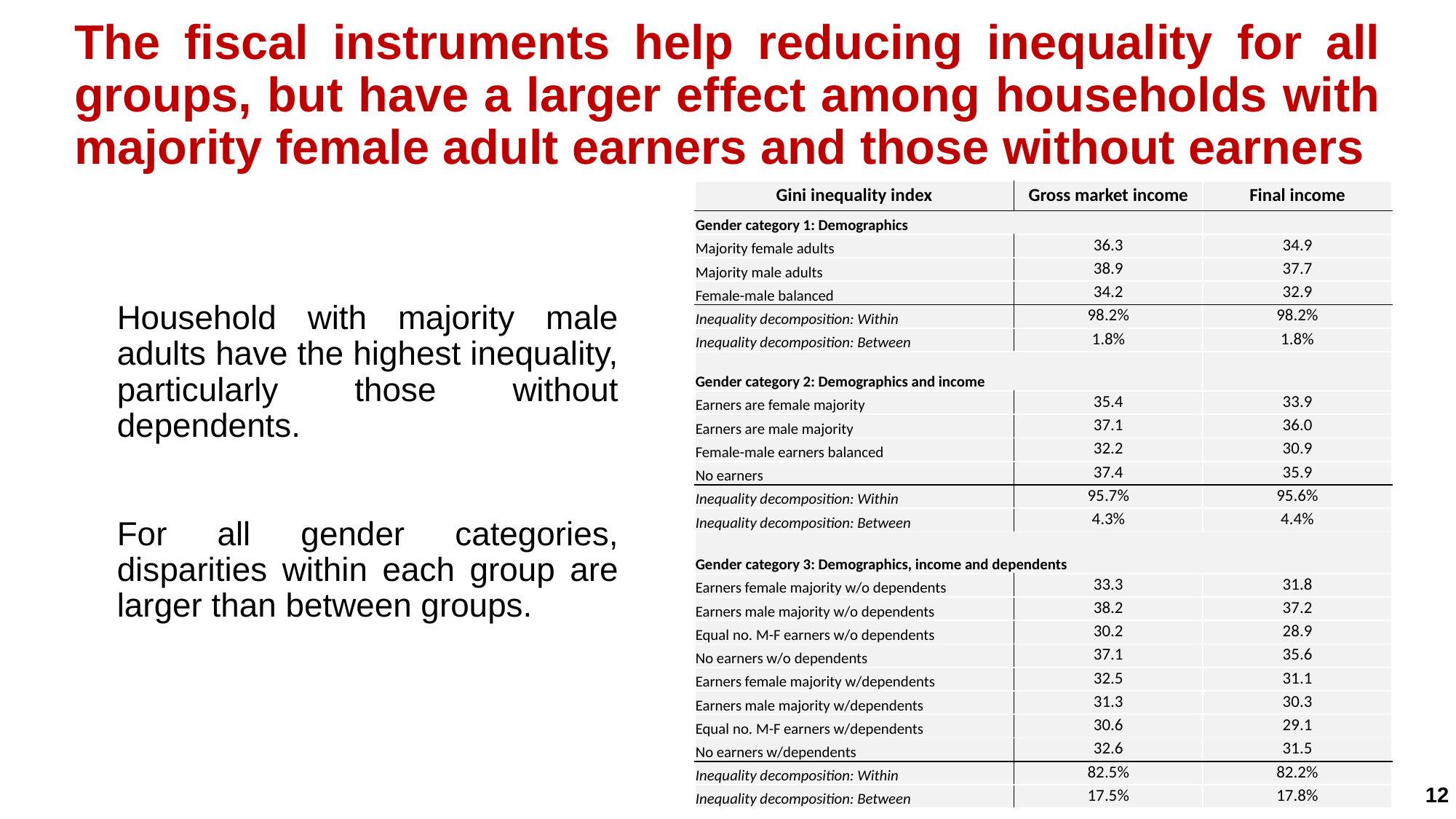

# The fiscal instruments help reducing inequality for all groups, but have a larger effect among households with majority female adult earners and those without earners
| Gini inequality index | Gross market income | Final income |
| --- | --- | --- |
| Gender category 1: Demographics |  |  |
| Majority female adults | 36.3 | 34.9 |
| Majority male adults | 38.9 | 37.7 |
| Female-male balanced | 34.2 | 32.9 |
| Inequality decomposition: Within | 98.2% | 98.2% |
| Inequality decomposition: Between | 1.8% | 1.8% |
| Gender category 2: Demographics and income |  |  |
| Earners are female majority | 35.4 | 33.9 |
| Earners are male majority | 37.1 | 36.0 |
| Female-male earners balanced | 32.2 | 30.9 |
| No earners | 37.4 | 35.9 |
| Inequality decomposition: Within | 95.7% | 95.6% |
| Inequality decomposition: Between | 4.3% | 4.4% |
| Gender category 3: Demographics, income and dependents |  |  |
| Earners female majority w/o dependents | 33.3 | 31.8 |
| Earners male majority w/o dependents | 38.2 | 37.2 |
| Equal no. M-F earners w/o dependents | 30.2 | 28.9 |
| No earners w/o dependents | 37.1 | 35.6 |
| Earners female majority w/dependents | 32.5 | 31.1 |
| Earners male majority w/dependents | 31.3 | 30.3 |
| Equal no. M-F earners w/dependents | 30.6 | 29.1 |
| No earners w/dependents | 32.6 | 31.5 |
| Inequality decomposition: Within | 82.5% | 82.2% |
| Inequality decomposition: Between | 17.5% | 17.8% |

Household with majority male adults have the highest inequality, particularly those without dependents.

For all gender categories, disparities within each group are larger than between groups.

12